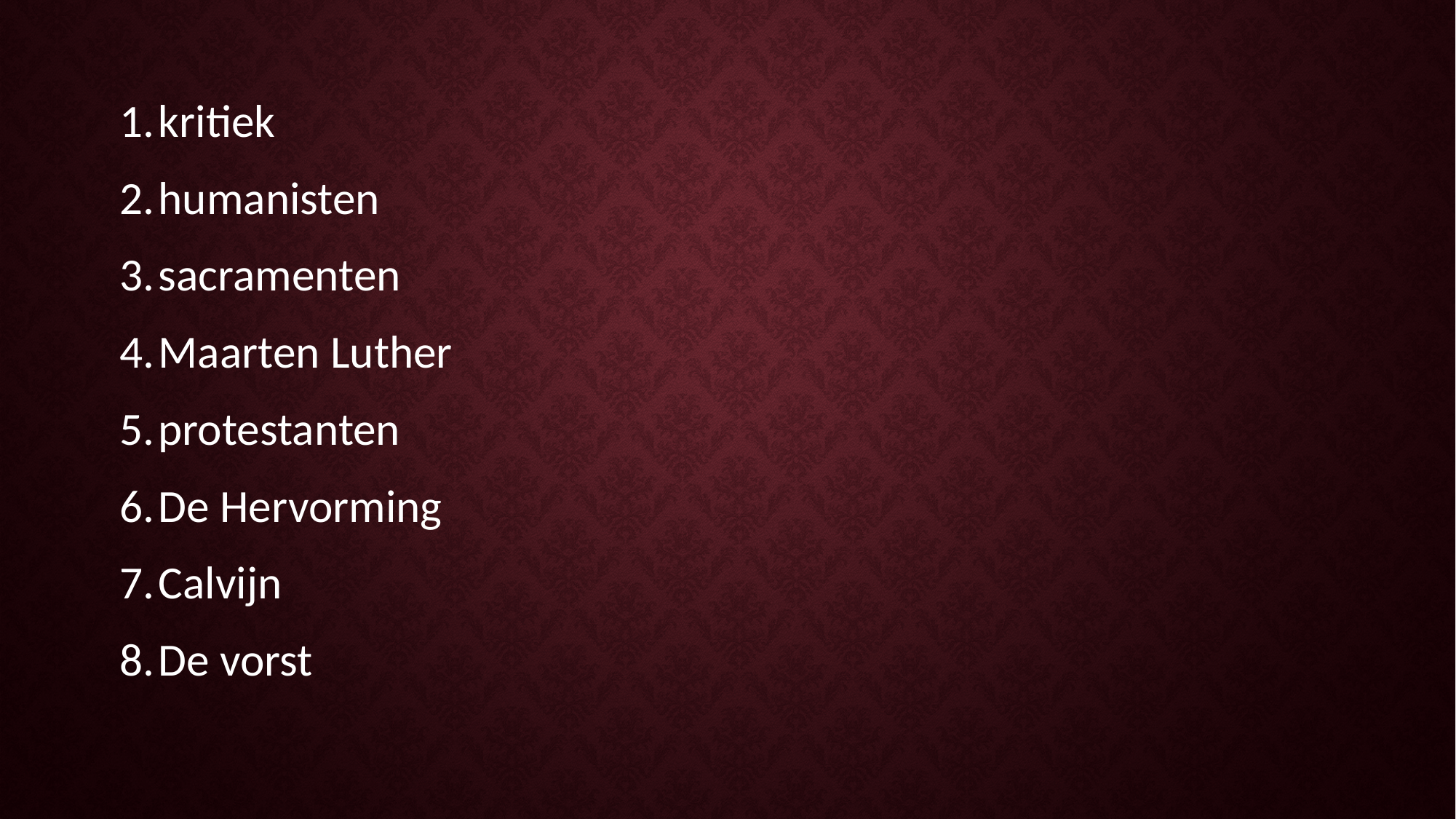

kritiek
humanisten
sacramenten
Maarten Luther
protestanten
De Hervorming
Calvijn
De vorst